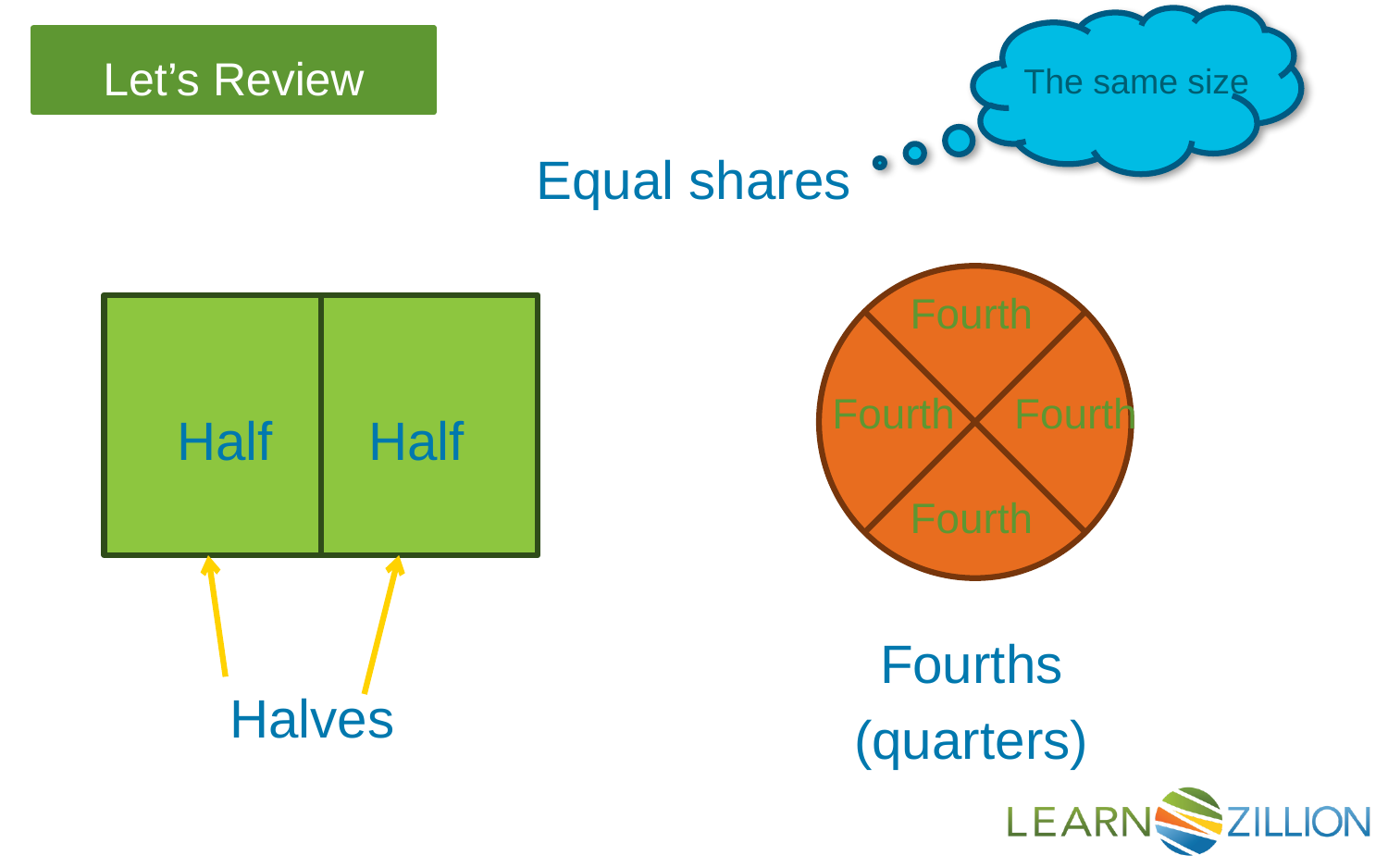

The same size
Equal shares

Fourth

Fourth
Fourth
Half
Half
Fourth
Fourths
(quarters)
Halves